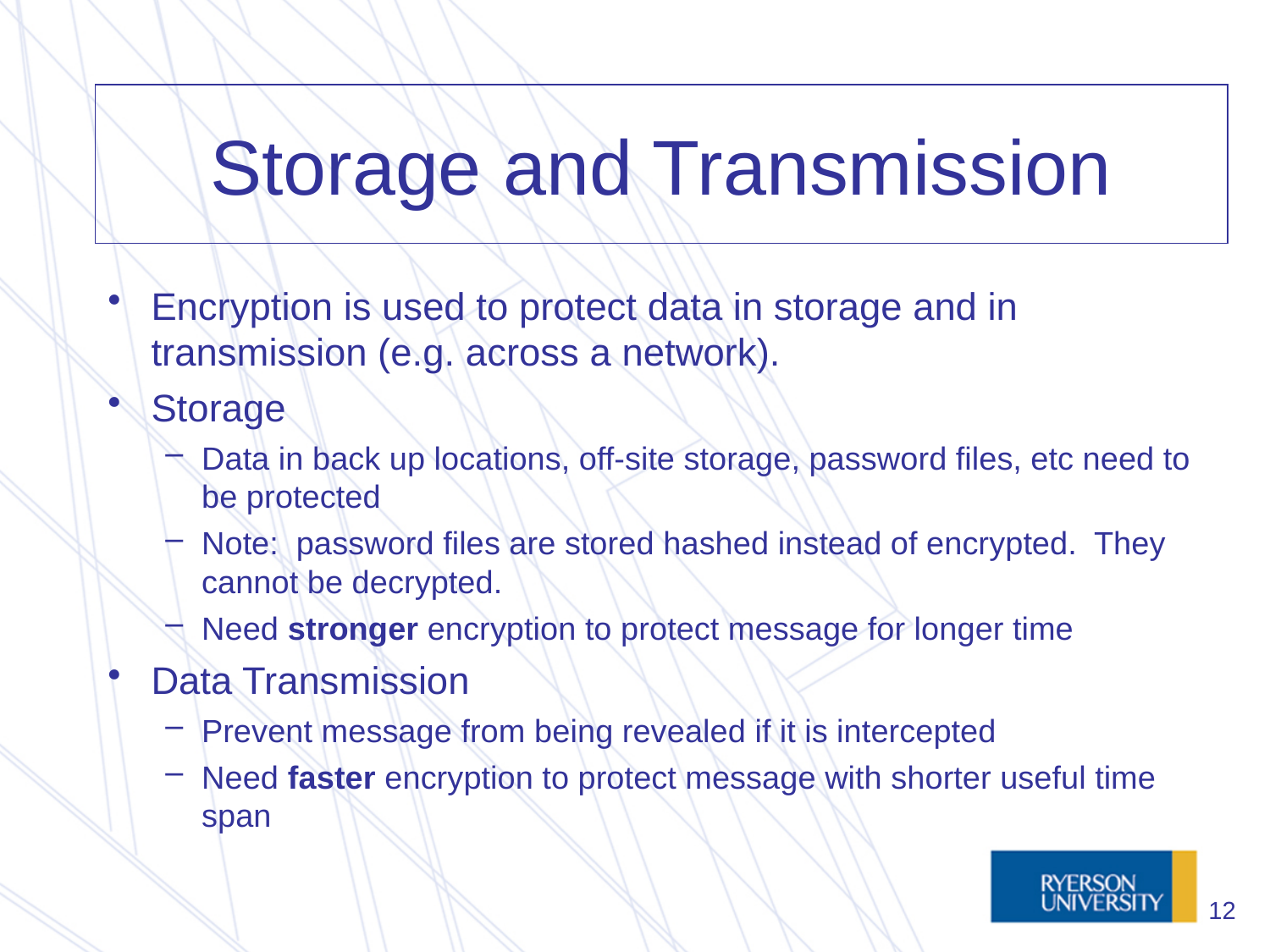

# Storage and Transmission
Encryption is used to protect data in storage and in transmission (e.g. across a network).
Storage
Data in back up locations, off-site storage, password files, etc need to be protected
Note:  password files are stored hashed instead of encrypted.  They cannot be decrypted.
Need stronger encryption to protect message for longer time
Data Transmission
Prevent message from being revealed if it is intercepted
Need faster encryption to protect message with shorter useful time span
12